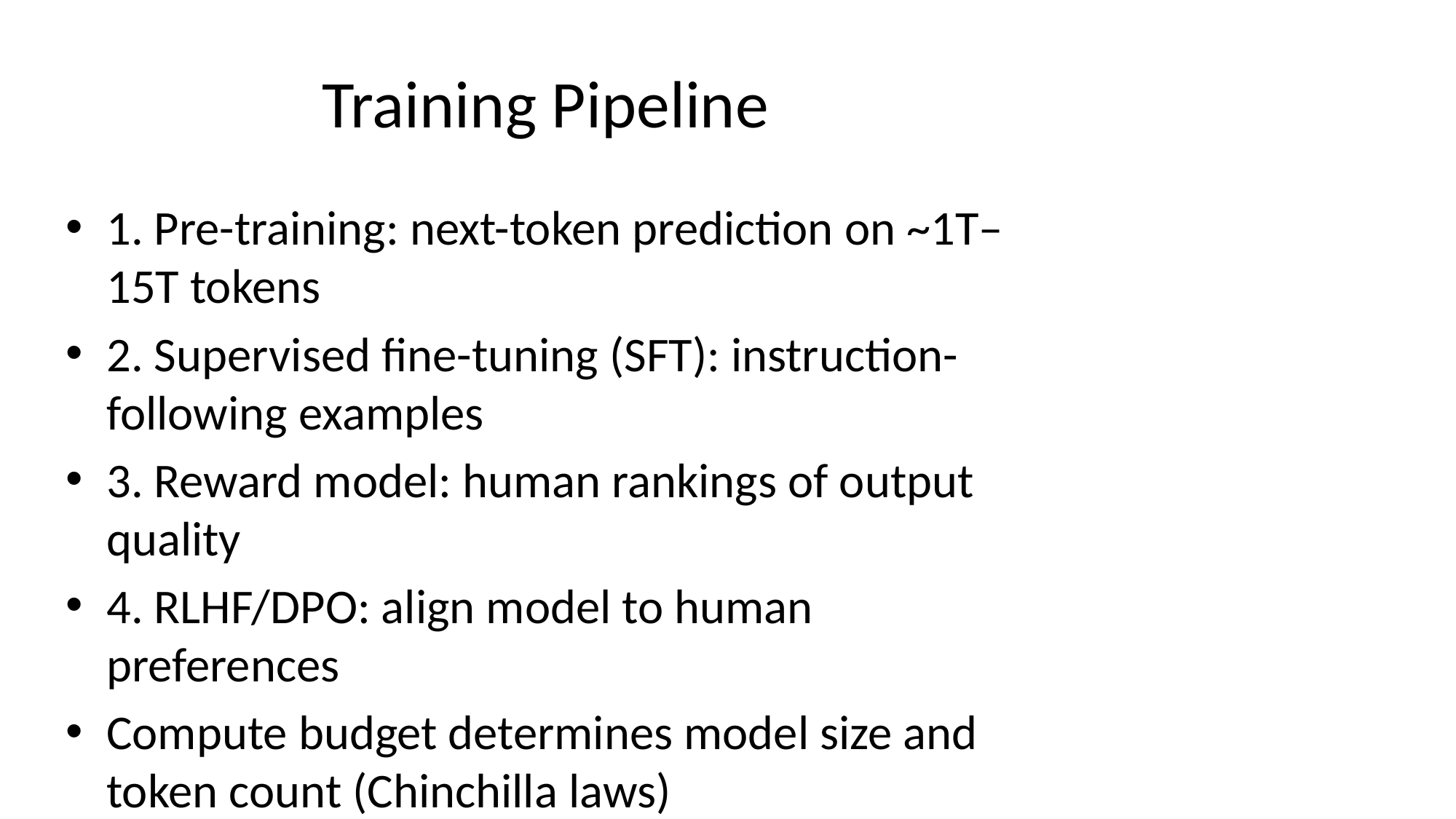

# Training Pipeline
1. Pre-training: next-token prediction on ~1T–15T tokens
2. Supervised fine-tuning (SFT): instruction-following examples
3. Reward model: human rankings of output quality
4. RLHF/DPO: align model to human preferences
Compute budget determines model size and token count (Chinchilla laws)